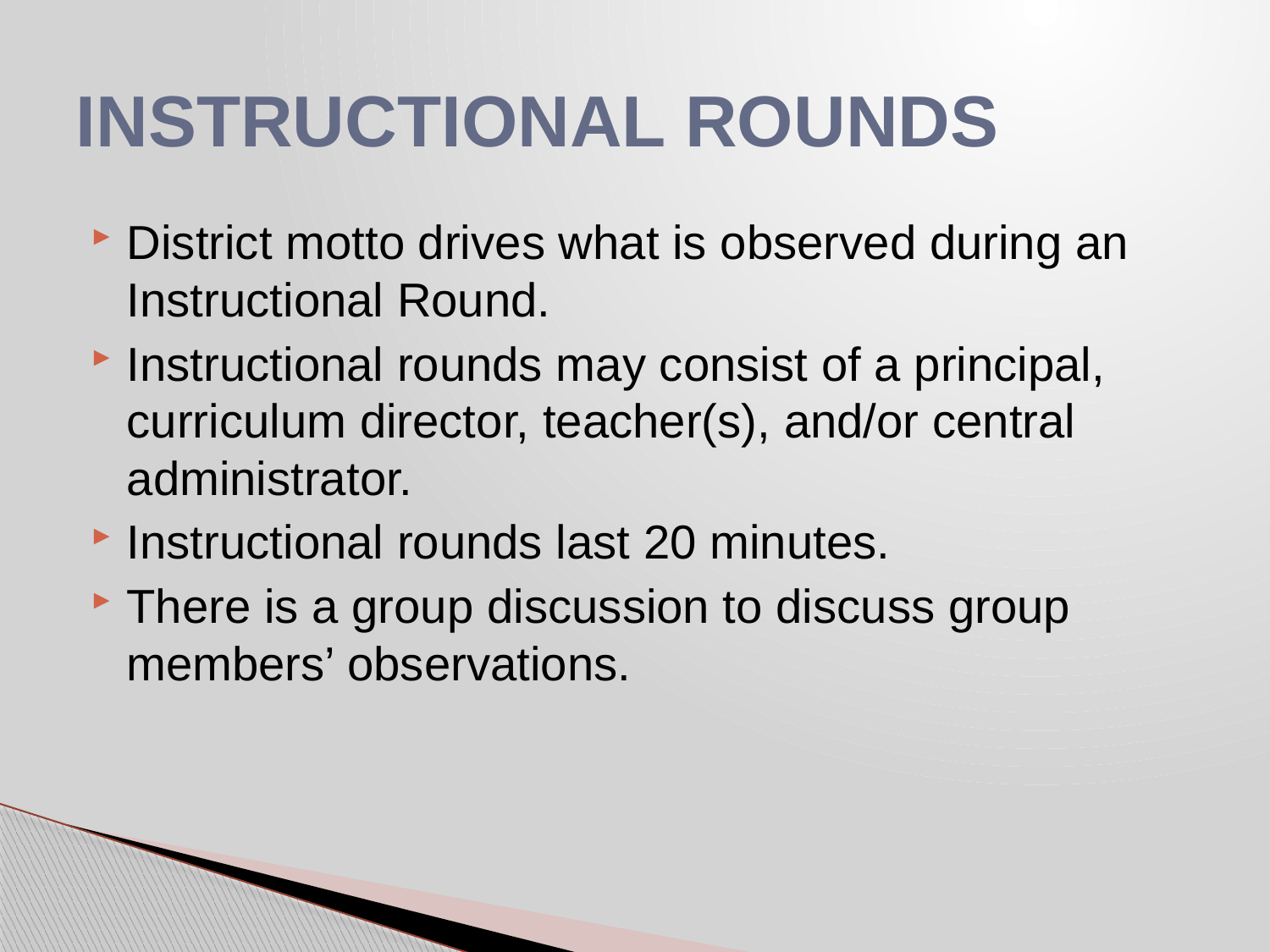

# INSTRUCTIONAL ROUNDS
District motto drives what is observed during an Instructional Round.
Instructional rounds may consist of a principal, curriculum director, teacher(s), and/or central administrator.
Instructional rounds last 20 minutes.
There is a group discussion to discuss group members’ observations.